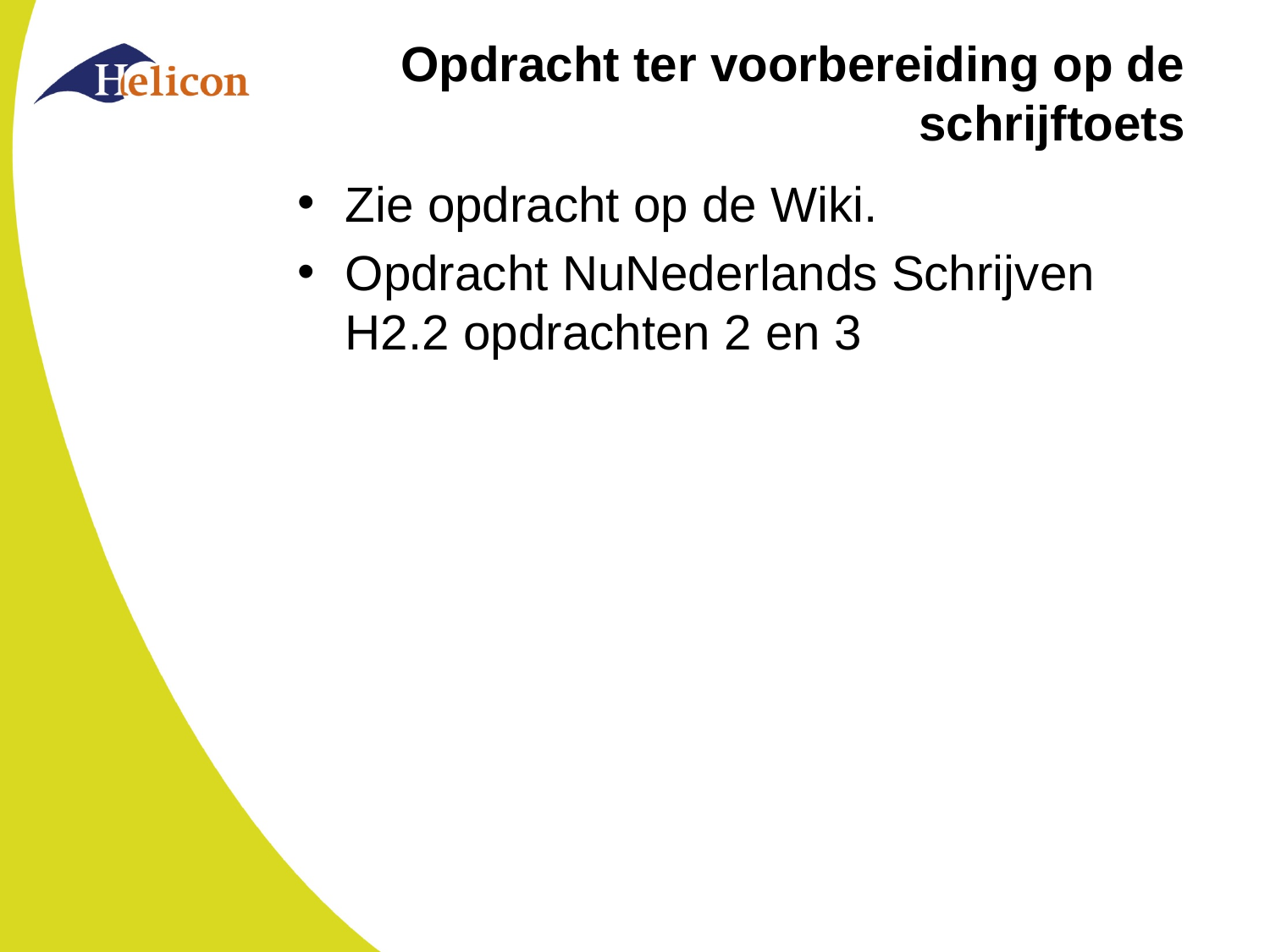

# Opdracht ter voorbereiding op de schrijftoets
Zie opdracht op de Wiki.
Opdracht NuNederlands Schrijven H2.2 opdrachten 2 en 3